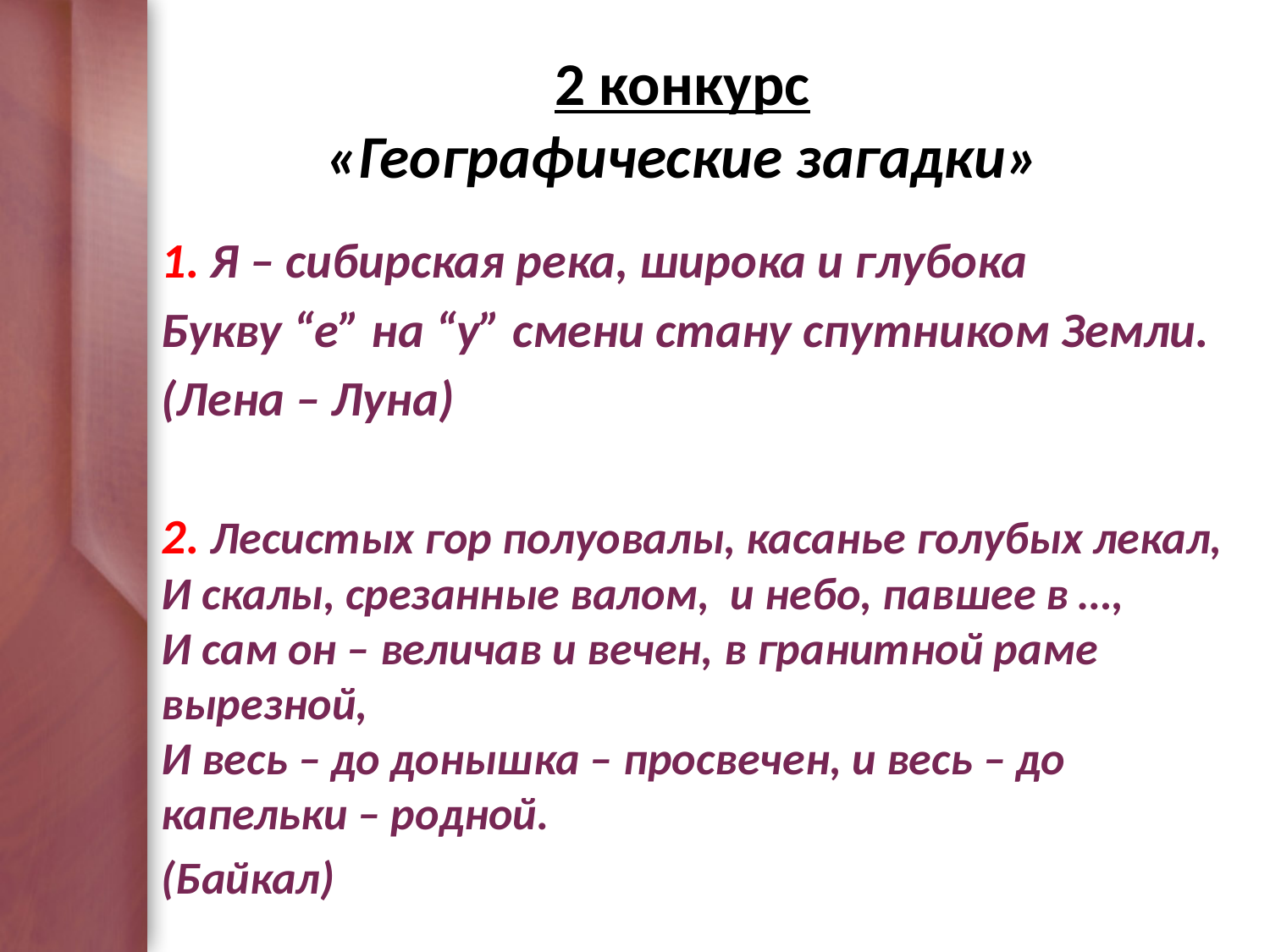

# 2 конкурс «Географические загадки»
1. Я – сибирская река, широка и глубока
Букву “е” на “у” смени стану спутником Земли.
(Лена – Луна)

2. Лесистых гор полуовалы, касанье голубых лекал,
И скалы, срезанные валом,  и небо, павшее в …,
И сам он – величав и вечен, в гранитной раме вырезной,
И весь – до донышка – просвечен, и весь – до капельки – родной.
(Байкал)